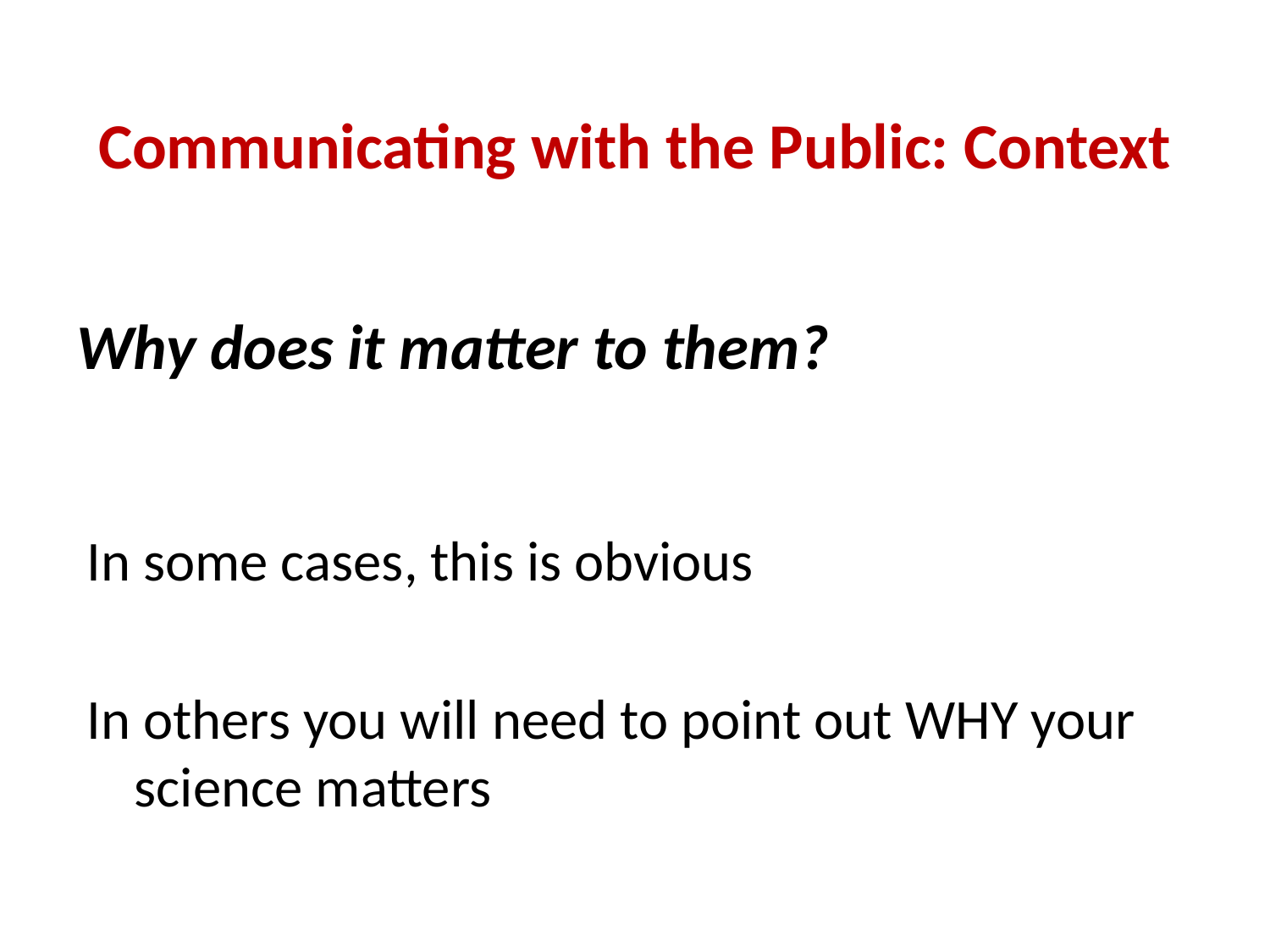

Communicating with the Public: Context
# Why does it matter to them?
In some cases, this is obvious

In others you will need to point out WHY your science matters